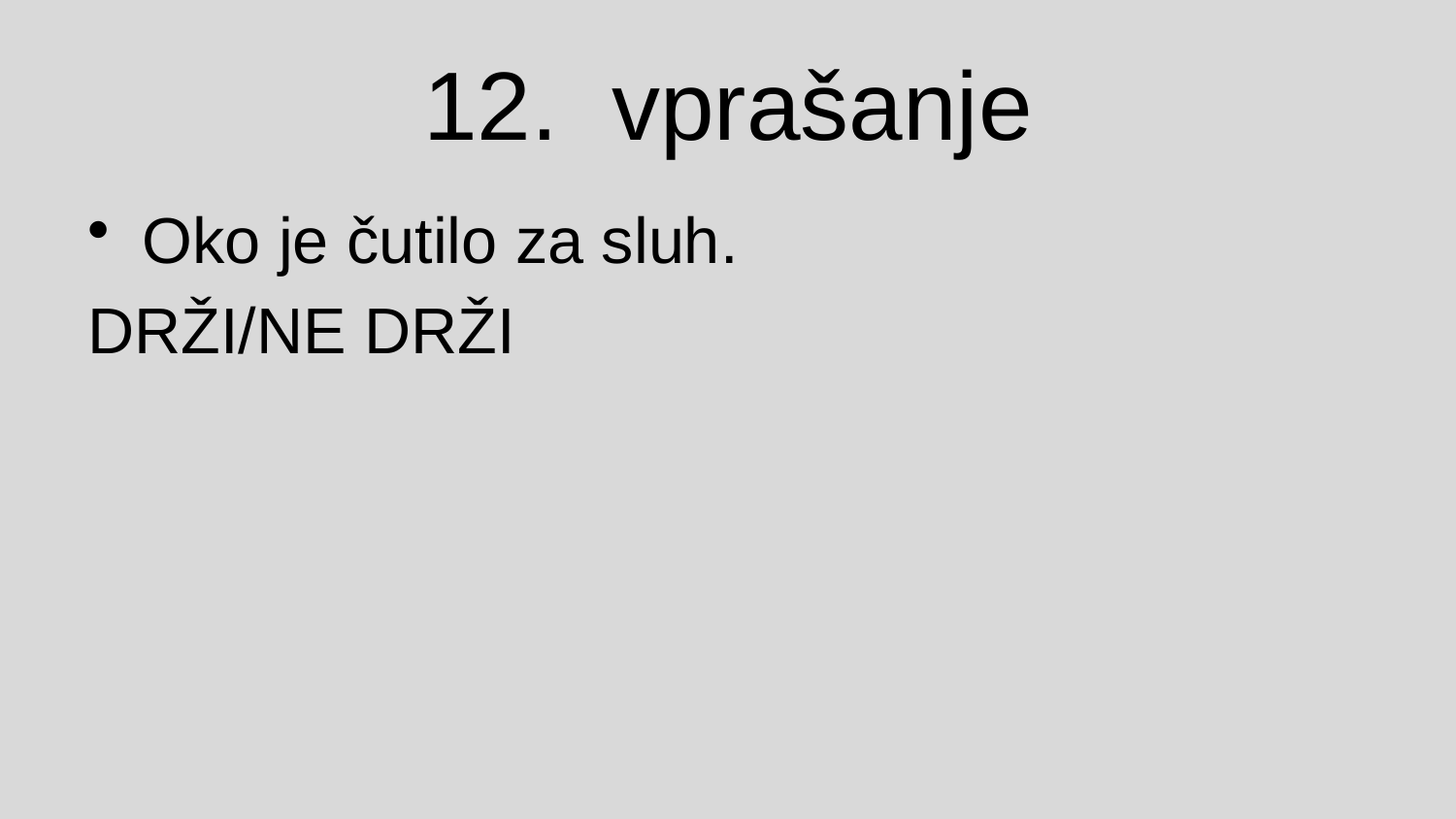

# 12.  vprašanje
Oko je čutilo za sluh.
DRŽI/NE DRŽI